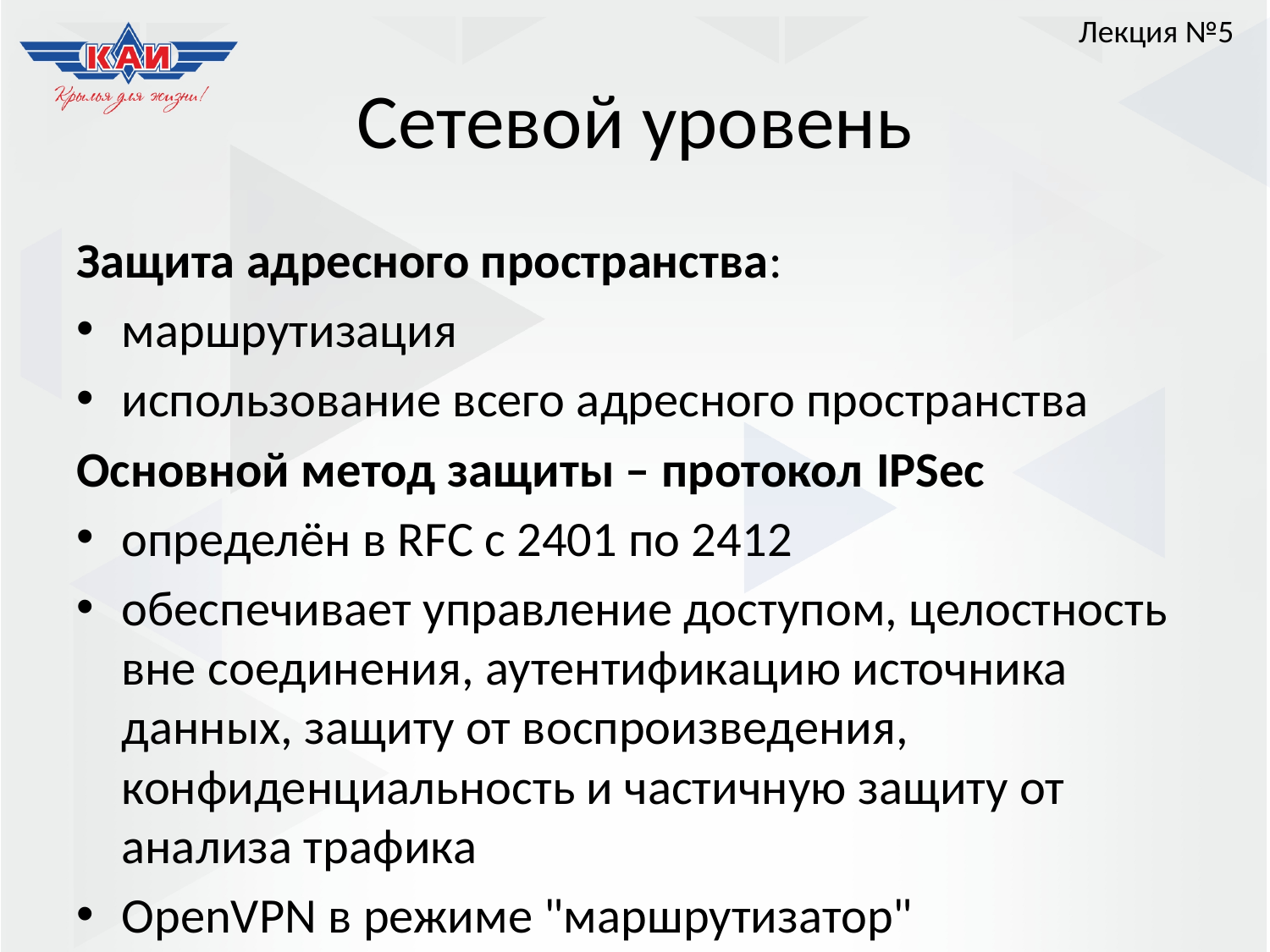

Лекция №5
# Сетевой уровень
Защита адресного пространства:
маршрутизация
использование всего адресного пространства
Основной метод защиты – протокол IPSec
определён в RFC с 2401 по 2412
обеспечивает управление доступом, целостность вне соединения, аутентификацию источника данных, защиту от воспроизведения, конфиденциальность и частичную защиту от анализа трафика
OpenVPN в режиме "маршрутизатор"